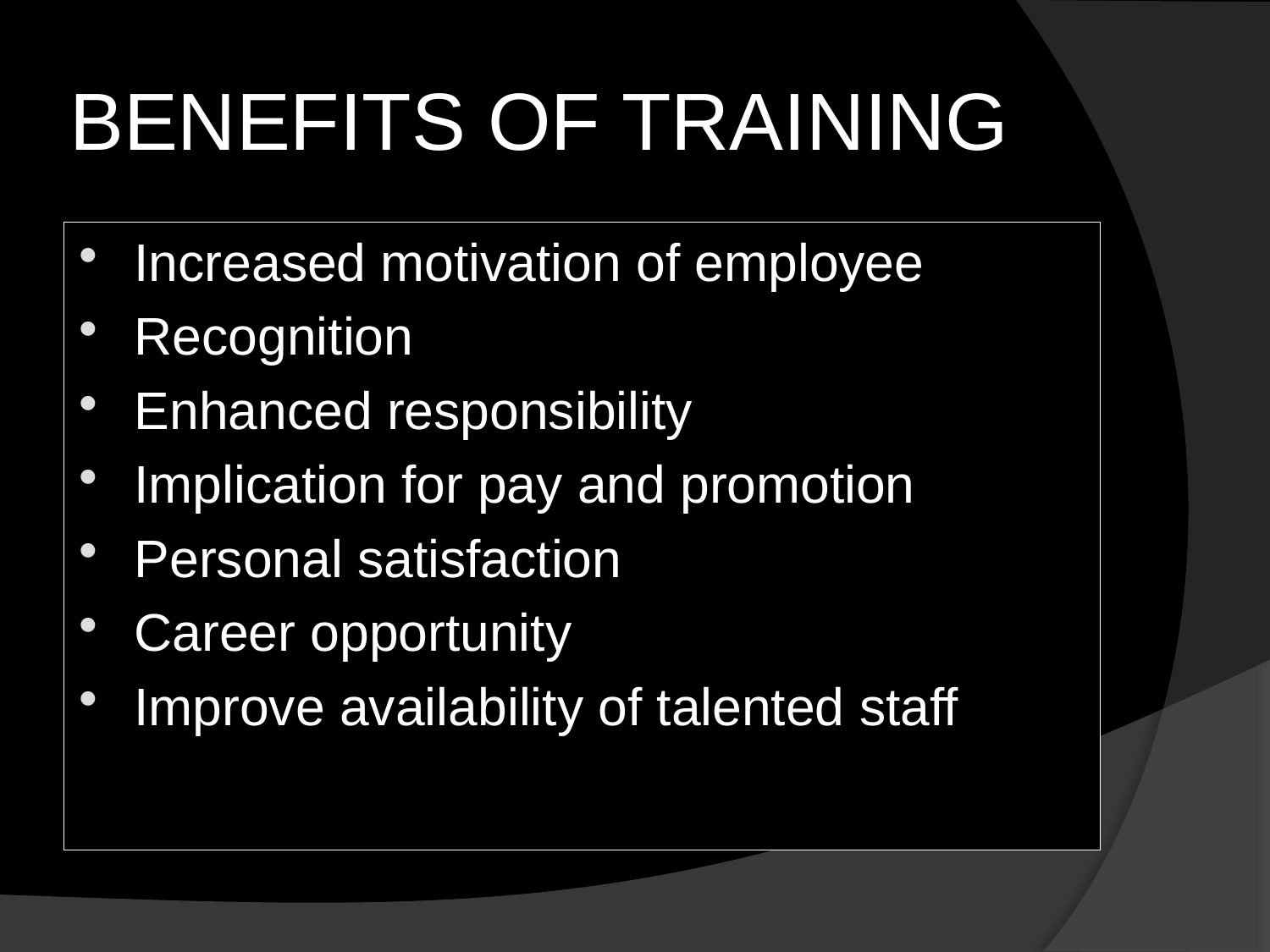

# BENEFITS OF TRAINING
Increased motivation of employee
Recognition
Enhanced responsibility
Implication for pay and promotion
Personal satisfaction
Career opportunity
Improve availability of talented staff